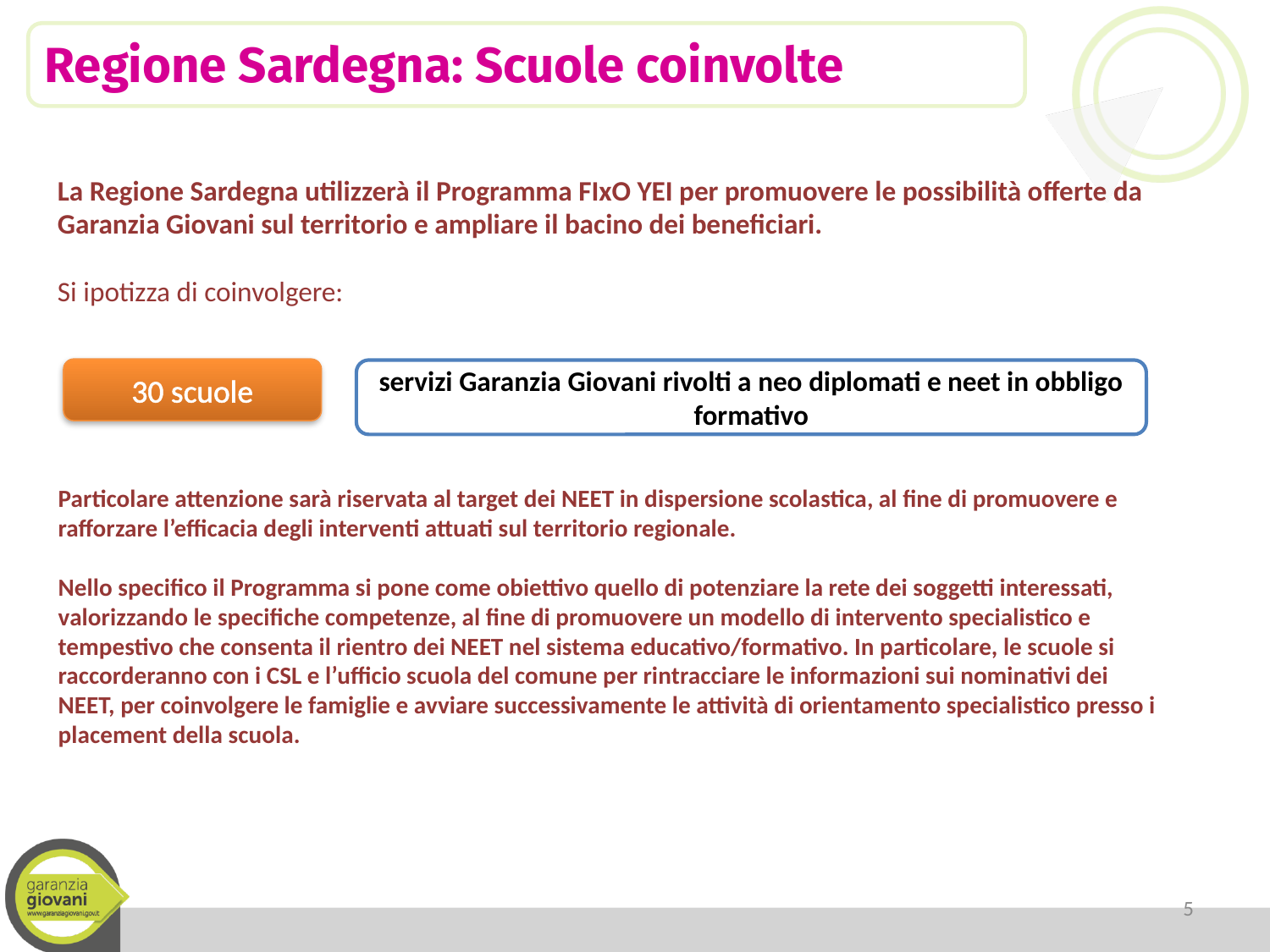

Regione Sardegna: Scuole coinvolte

La Regione Sardegna utilizzerà il Programma FIxO YEI per promuovere le possibilità offerte da
Garanzia Giovani sul territorio e ampliare il bacino dei beneficiari.

Si ipotizza di coinvolgere:

30 scuole
servizi Garanzia Giovani rivolti a neo diplomati e neet in obbligo formativo
Particolare attenzione sarà riservata al target dei NEET in dispersione scolastica, al fine di promuovere e rafforzare l’efficacia degli interventi attuati sul territorio regionale.

Nello specifico il Programma si pone come obiettivo quello di potenziare la rete dei soggetti interessati, valorizzando le specifiche competenze, al fine di promuovere un modello di intervento specialistico e tempestivo che consenta il rientro dei NEET nel sistema educativo/formativo. In particolare, le scuole si raccorderanno con i CSL e l’ufficio scuola del comune per rintracciare le informazioni sui nominativi dei NEET, per coinvolgere le famiglie e avviare successivamente le attività di orientamento specialistico presso i placement della scuola.

5